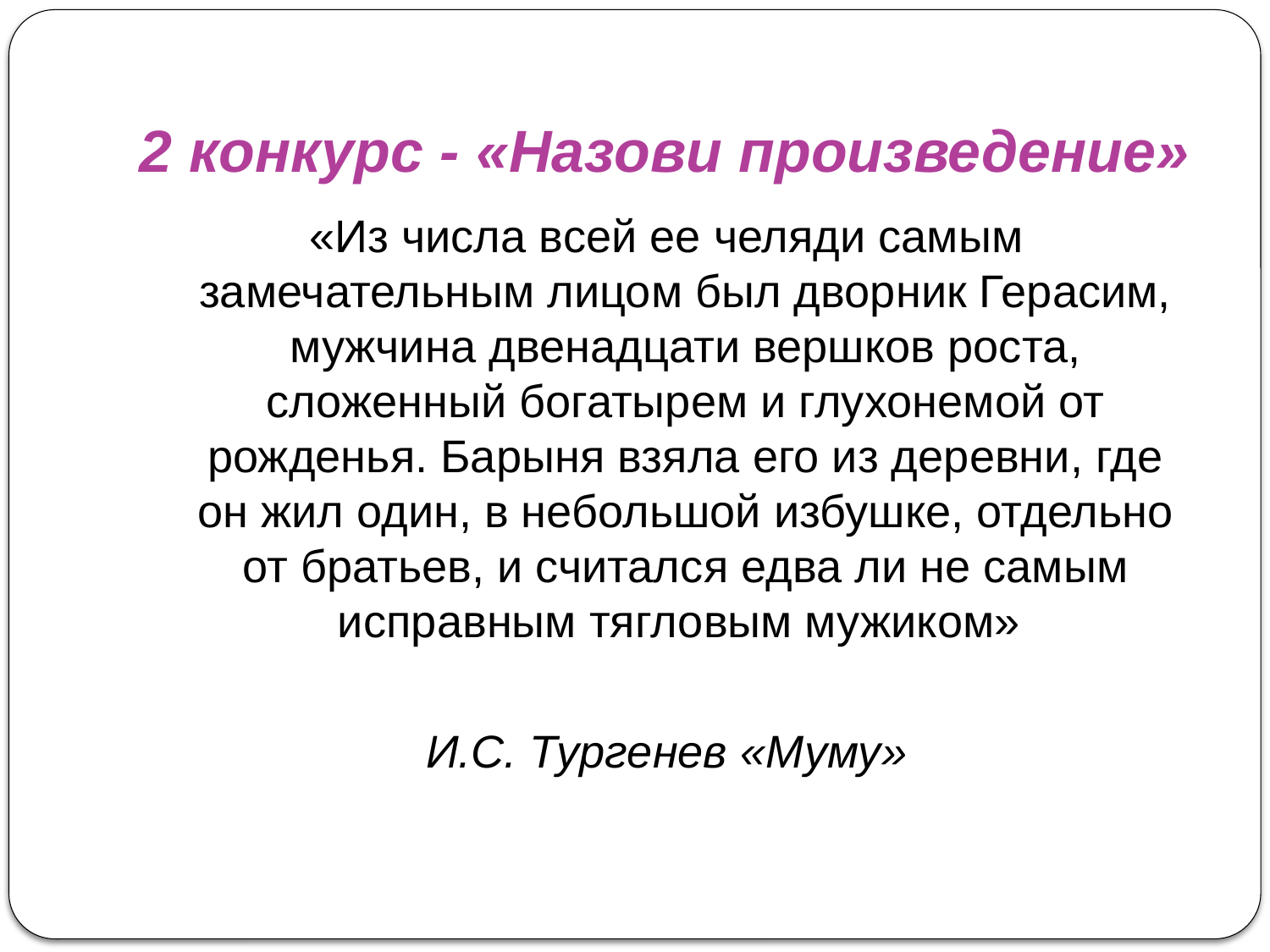

# 2 конкурс - «Назови произведение»
«Из числа всей ее челяди самым замечательным лицом был дворник Герасим, мужчина двенадцати вершков роста, сложенный богатырем и глухонемой от рожденья. Барыня взяла его из деревни, где он жил один, в небольшой избушке, отдельно от братьев, и считался едва ли не самым исправным тягловым мужиком»

И.С. Тургенев «Муму»